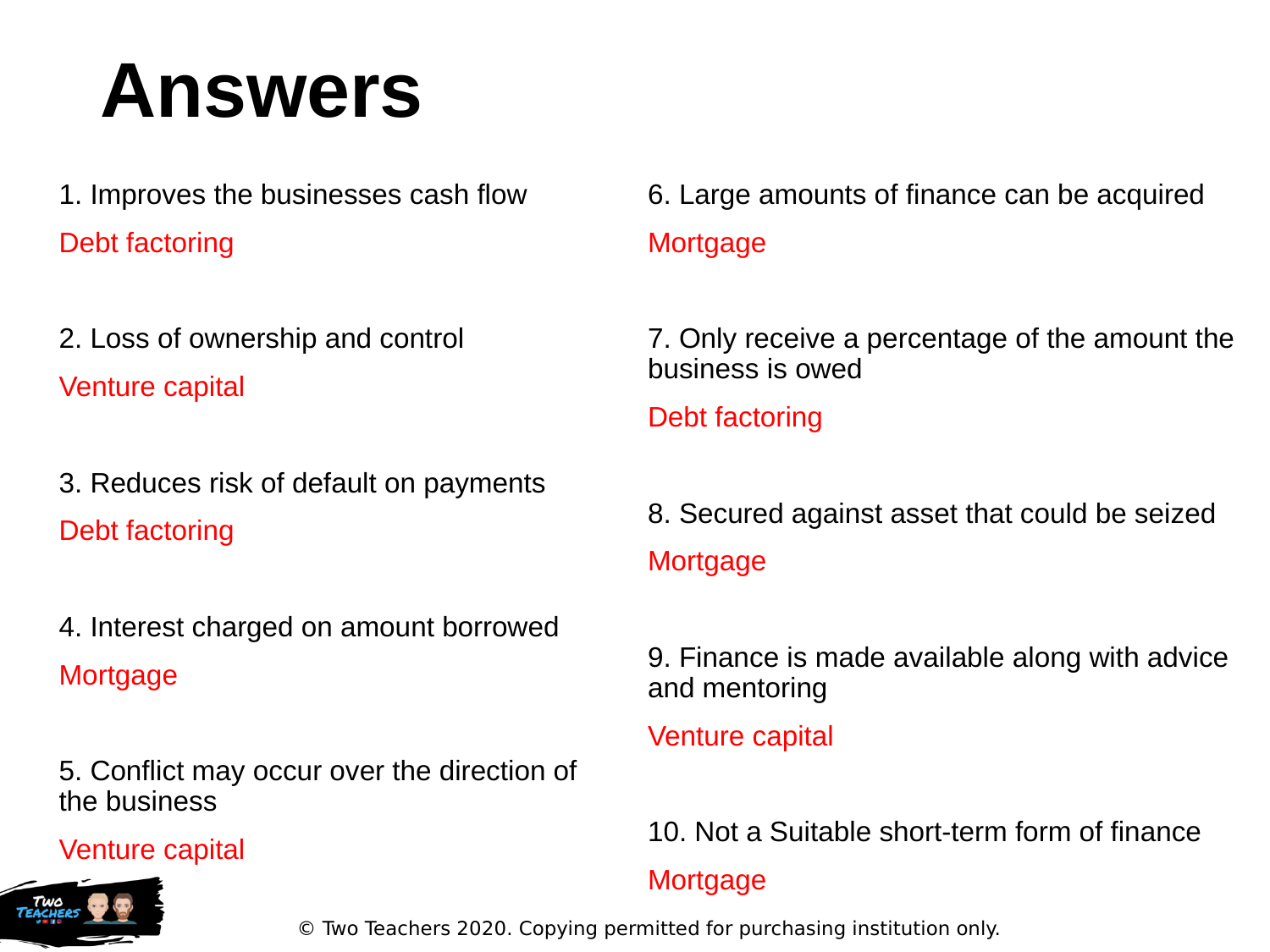

# Answers
1. Improves the businesses cash flow
Debt factoring

2. Loss of ownership and control
Venture capital

3. Reduces risk of default on payments
Debt factoring

4. Interest charged on amount borrowed
Mortgage

5. Conflict may occur over the direction of the business
Venture capital
6. Large amounts of finance can be acquired
Mortgage

7. Only receive a percentage of the amount the business is owed
Debt factoring

8. Secured against asset that could be seized
Mortgage

9. Finance is made available along with advice and mentoring
Venture capital

10. Not a Suitable short-term form of finance
Mortgage